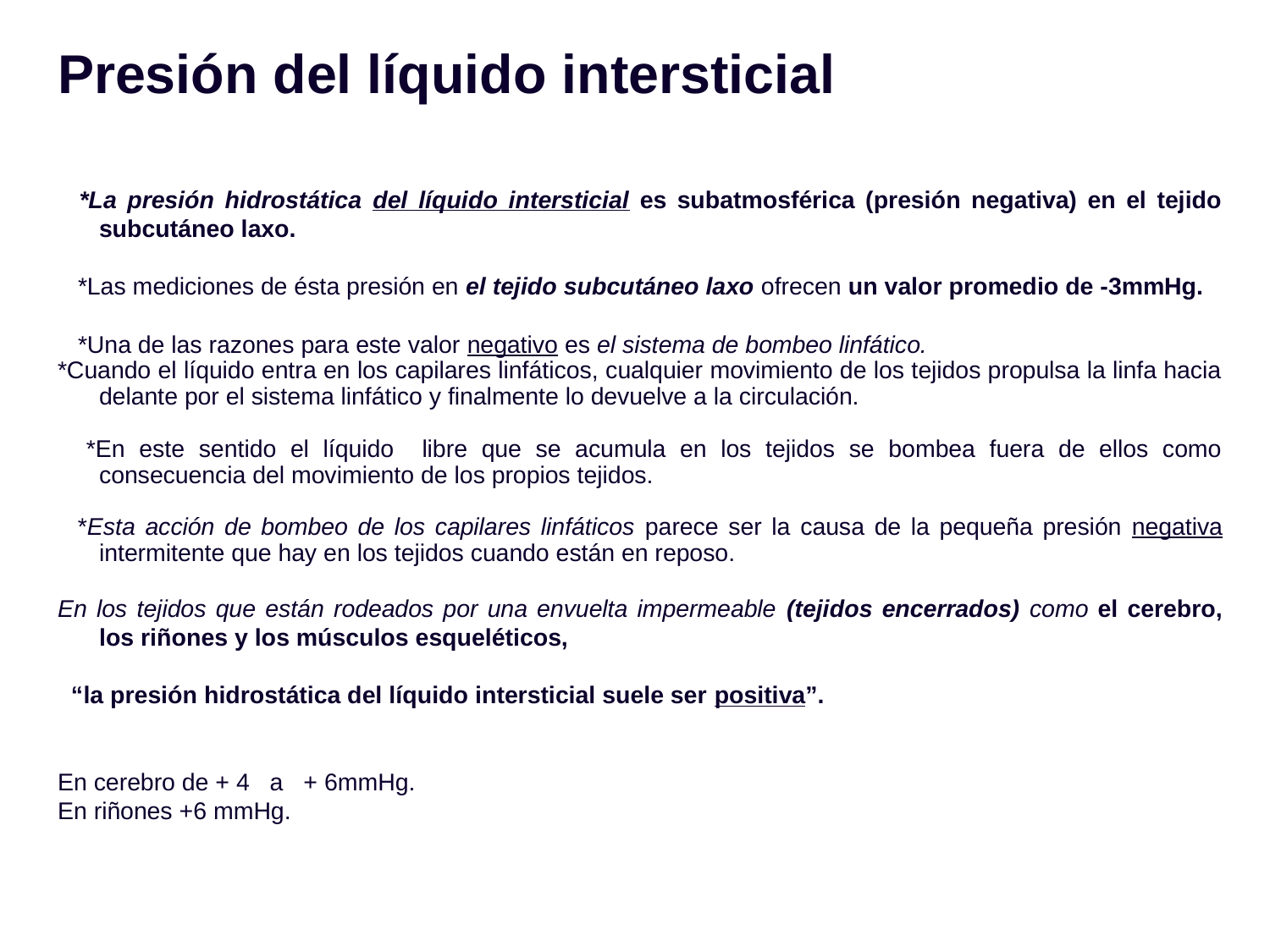

Presión del líquido intersticial

  *La presión hidrostática del líquido intersticial es subatmosférica (presión negativa) en el tejido subcutáneo laxo.

   *Las mediciones de ésta presión en el tejido subcutáneo laxo ofrecen un valor promedio de -3mmHg.

   *Una de las razones para este valor negativo es el sistema de bombeo linfático.
*Cuando el líquido entra en los capilares linfáticos, cualquier movimiento de los tejidos propulsa la linfa hacia delante por el sistema linfático y finalmente lo devuelve a la circulación.

  *En este sentido el líquido  libre que se acumula en los tejidos se bombea fuera de ellos como consecuencia del movimiento de los propios tejidos.

  *Esta acción de bombeo de los capilares linfáticos parece ser la causa de la pequeña presión negativa intermitente que hay en los tejidos cuando están en reposo.

En los tejidos que están rodeados por una envuelta impermeable (tejidos encerrados) como el cerebro, los riñones y los músculos esqueléticos,

  “la presión hidrostática del líquido intersticial suele ser positiva”.

En cerebro de + 4   a   + 6mmHg.
En riñones +6 mmHg.